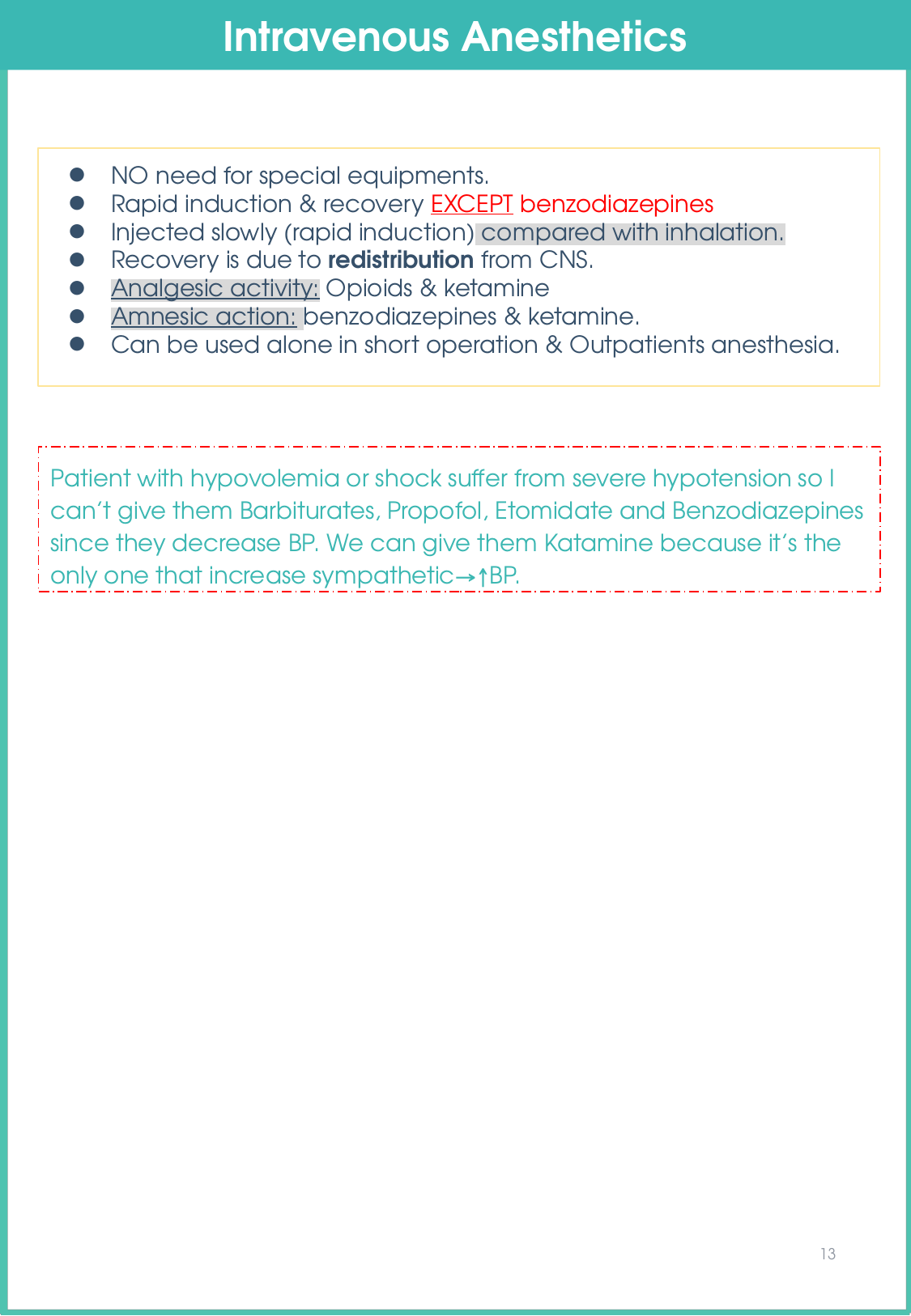

Intravenous Anesthetics
NO need for special equipments.
Rapid induction & recovery EXCEPT benzodiazepines
Injected slowly (rapid induction) compared with inhalation.
Recovery is due to redistribution from CNS.
Analgesic activity: Opioids & ketamine
Amnesic action: benzodiazepines & ketamine.
Can be used alone in short operation & Outpatients anesthesia.

Patient with hypovolemia or shock suffer from severe hypotension so I can’t give them Barbiturates, Propofol, Etomidate and Benzodiazepines since they decrease BP. We can give them Katamine because it’s the only one that increase sympathetic→↑BP.

13